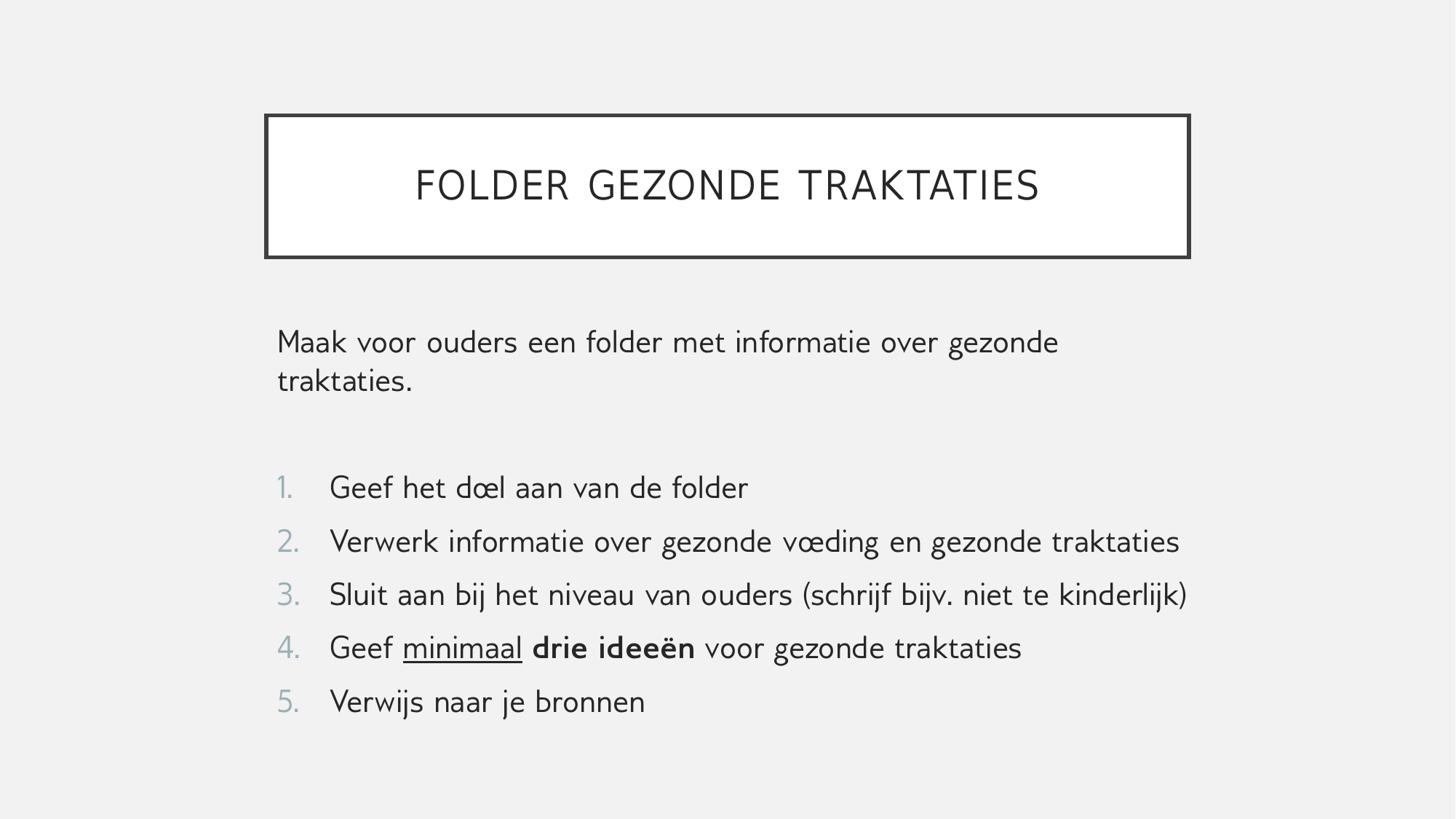

# Folder Gezonde traktaties
Maak voor ouders een folder met informatie over gezonde traktaties.

Geef het doel aan van de folder
Verwerk informatie over gezonde voeding en gezonde traktaties
Sluit aan bij het niveau van ouders (schrijf bijv. niet te kinderlijk)
Geef minimaal drie ideeën voor gezonde traktaties
Verwijs naar je bronnen